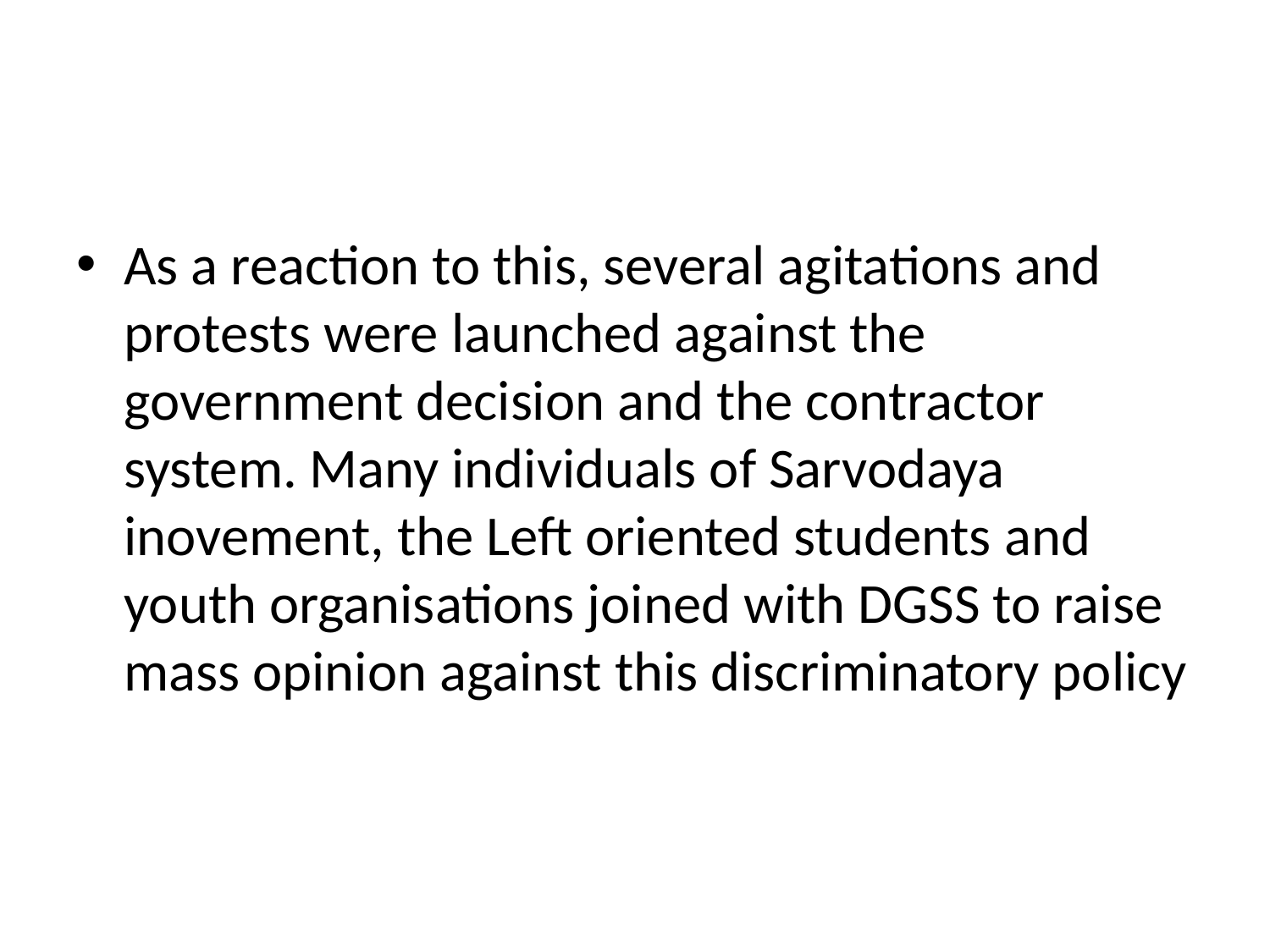

#
As a reaction to this, several agitations and protests were launched against the government decision and the contractor system. Many individuals of Sarvodaya inovement, the Left oriented students and youth organisations joined with DGSS to raise mass opinion against this discriminatory policy